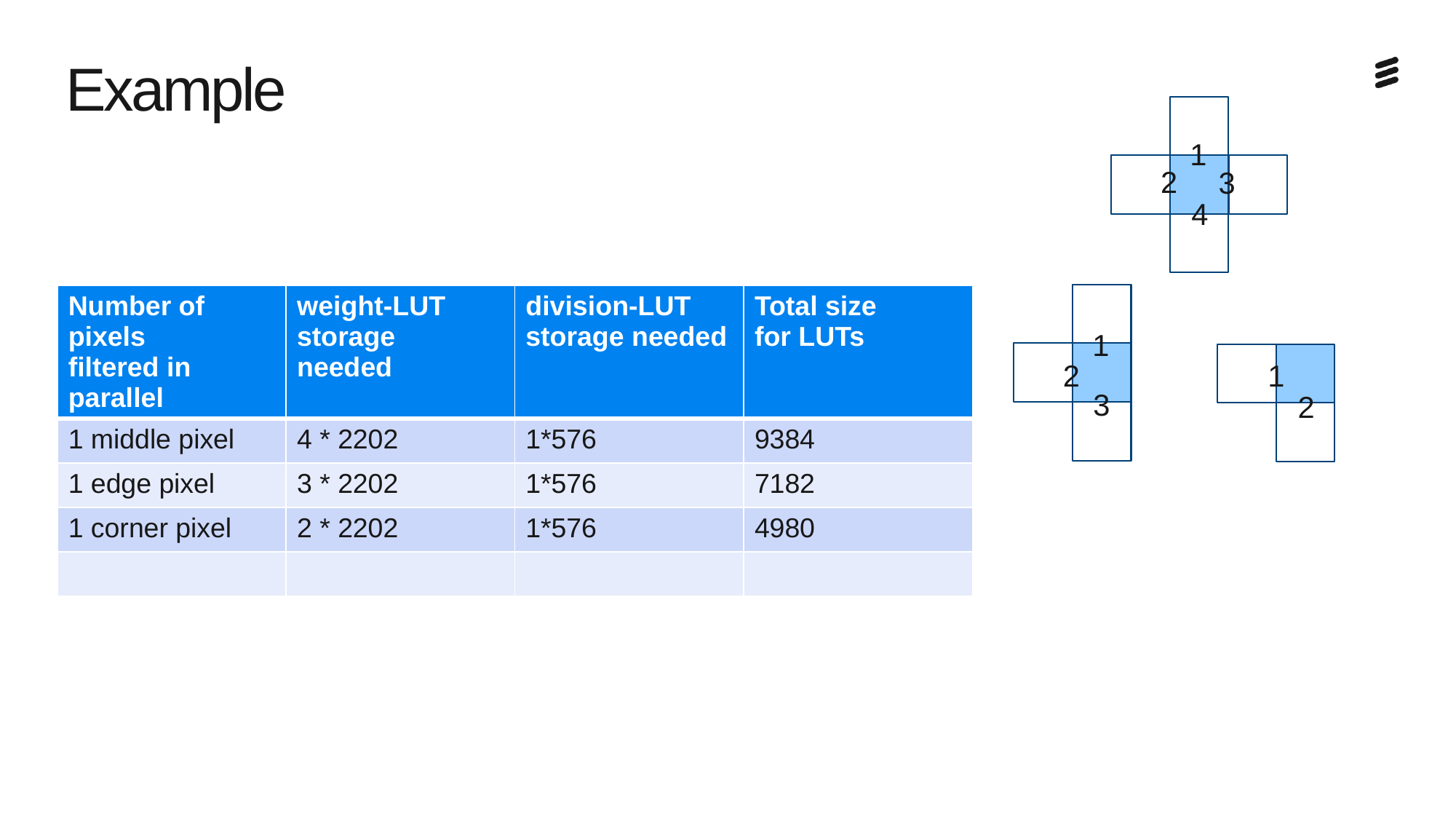

# Example

1

2
3
4

| Number of pixels filtered in parallel | weight-LUT storage needed | division-LUT storage needed | Total size for LUTs |
| --- | --- | --- | --- |
| 1 middle pixel | 4 \* 2202 | 1\*576 | 9384 |
| 1 edge pixel | 3 \* 2202 | 1\*576 | 7182 |
| 1 corner pixel | 2 \* 2202 | 1\*576 | 4980 |
|  |  |  |  |
1

2
1
3
2